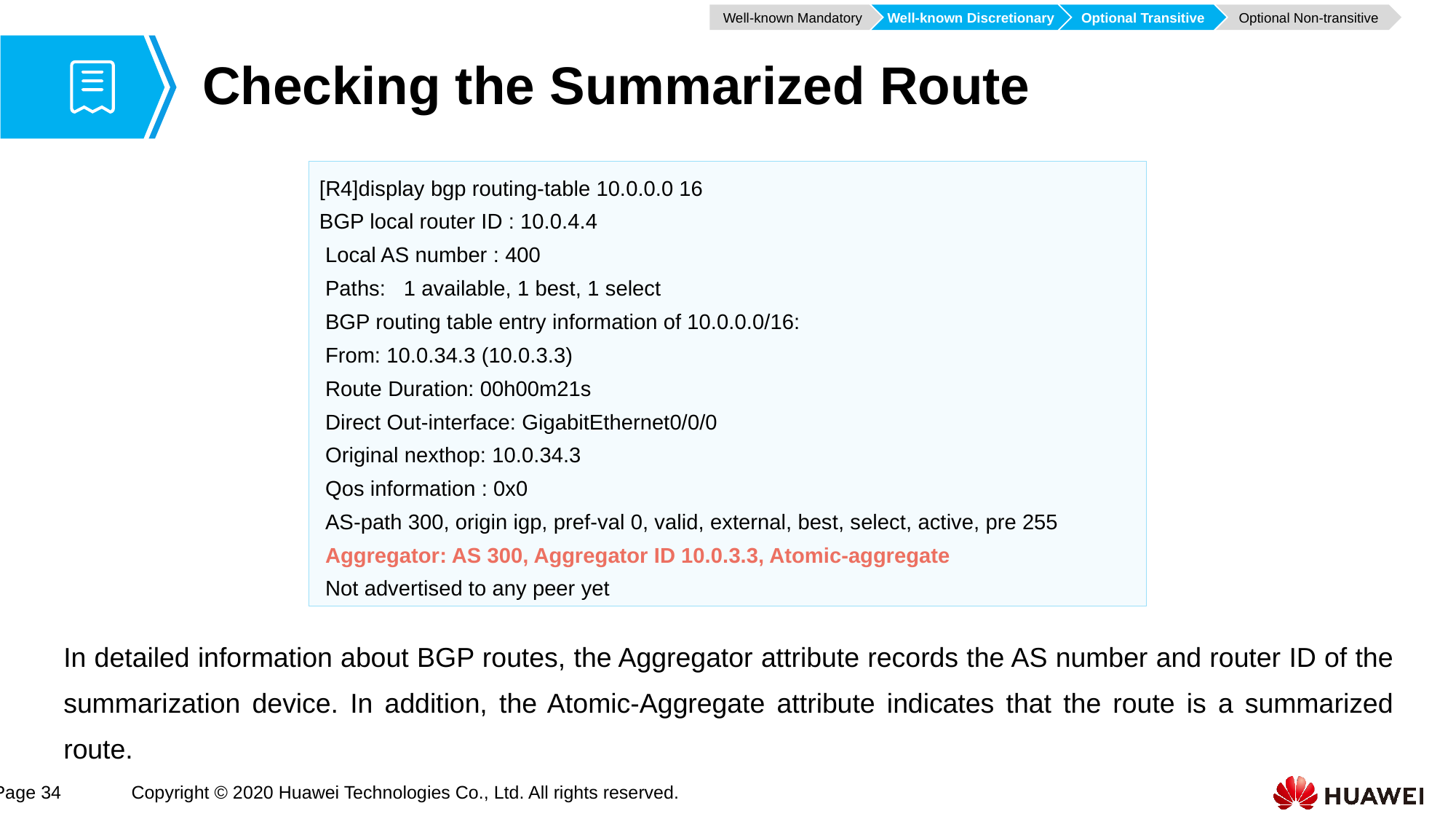

Well-known Mandatory
Well-known Discretionary
Optional Transitive
Optional Non-transitive
# Checking the Summarized Route
[R4]display bgp routing-table 10.0.0.0 16
BGP local router ID : 10.0.4.4
 Local AS number : 400
 Paths:   1 available, 1 best, 1 select
 BGP routing table entry information of 10.0.0.0/16:
 From: 10.0.34.3 (10.0.3.3)
 Route Duration: 00h00m21s
 Direct Out-interface: GigabitEthernet0/0/0
 Original nexthop: 10.0.34.3
 Qos information : 0x0
 AS-path 300, origin igp, pref-val 0, valid, external, best, select, active, pre 255
 Aggregator: AS 300, Aggregator ID 10.0.3.3, Atomic-aggregate
 Not advertised to any peer yet
In detailed information about BGP routes, the Aggregator attribute records the AS number and router ID of the summarization device. In addition, the Atomic-Aggregate attribute indicates that the route is a summarized route.